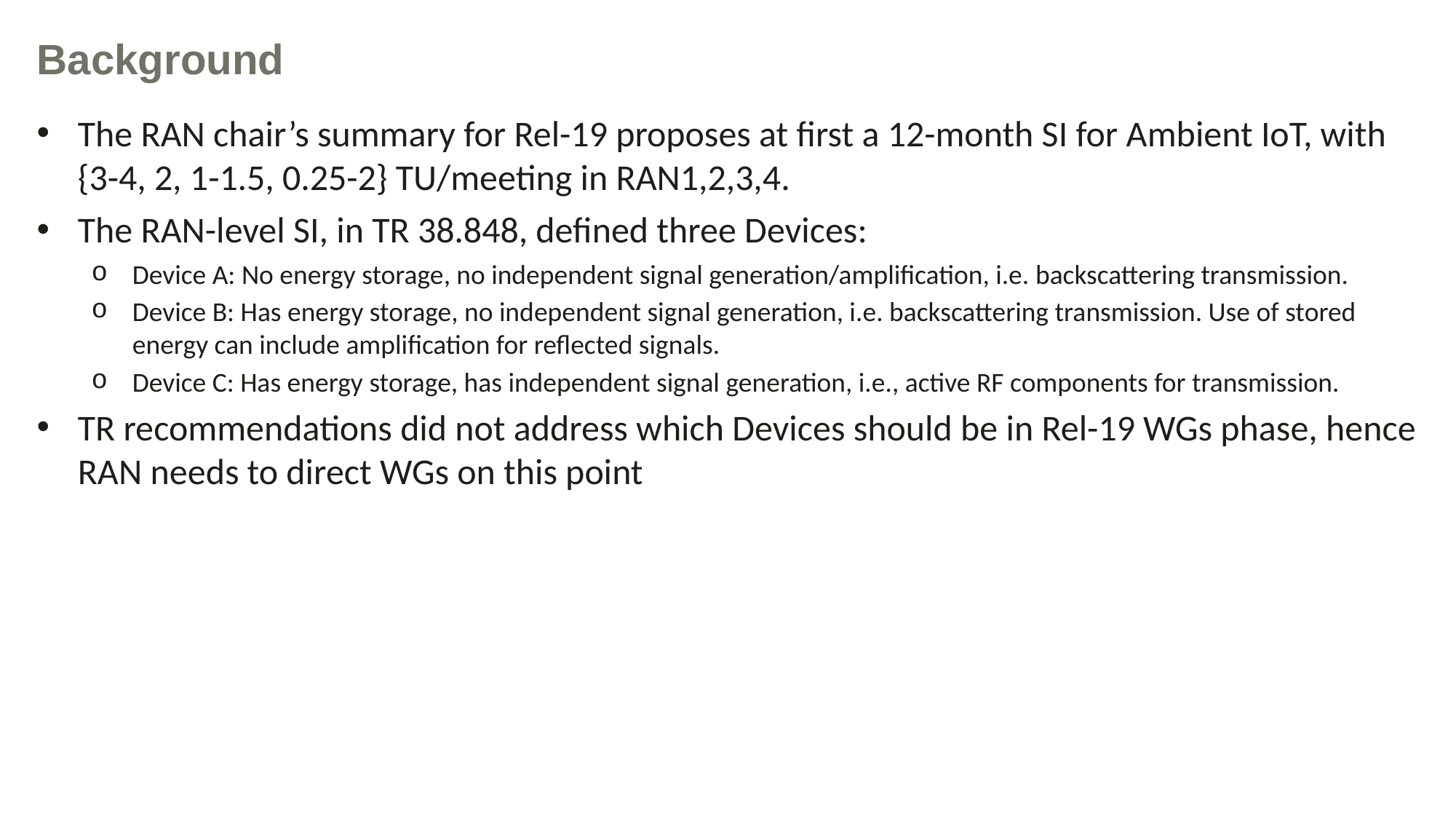

Background
The RAN chair’s summary for Rel-19 proposes at first a 12-month SI for Ambient IoT, with {3-4, 2, 1-1.5, 0.25-2} TU/meeting in RAN1,2,3,4.
The RAN-level SI, in TR 38.848, defined three Devices:
Device A: No energy storage, no independent signal generation/amplification, i.e. backscattering transmission.
Device B: Has energy storage, no independent signal generation, i.e. backscattering transmission. Use of stored energy can include amplification for reflected signals.
Device C: Has energy storage, has independent signal generation, i.e., active RF components for transmission.
TR recommendations did not address which Devices should be in Rel-19 WGs phase, hence RAN needs to direct WGs on this point